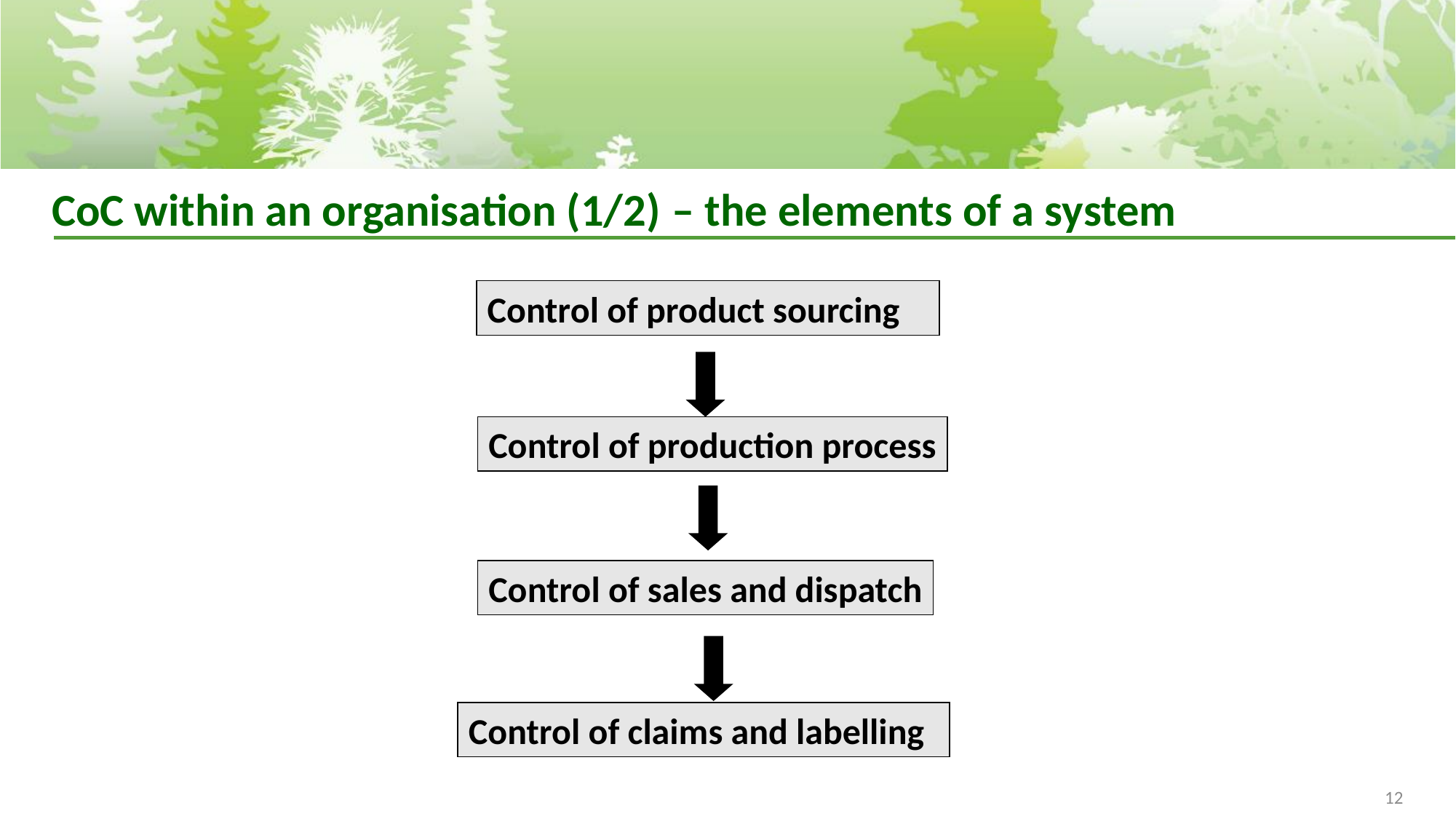

# CoC within an organisation (1/2) – the elements of a system
Control of product sourcing

Control of production process

Control of sales and dispatch

Control of claims and labelling
12